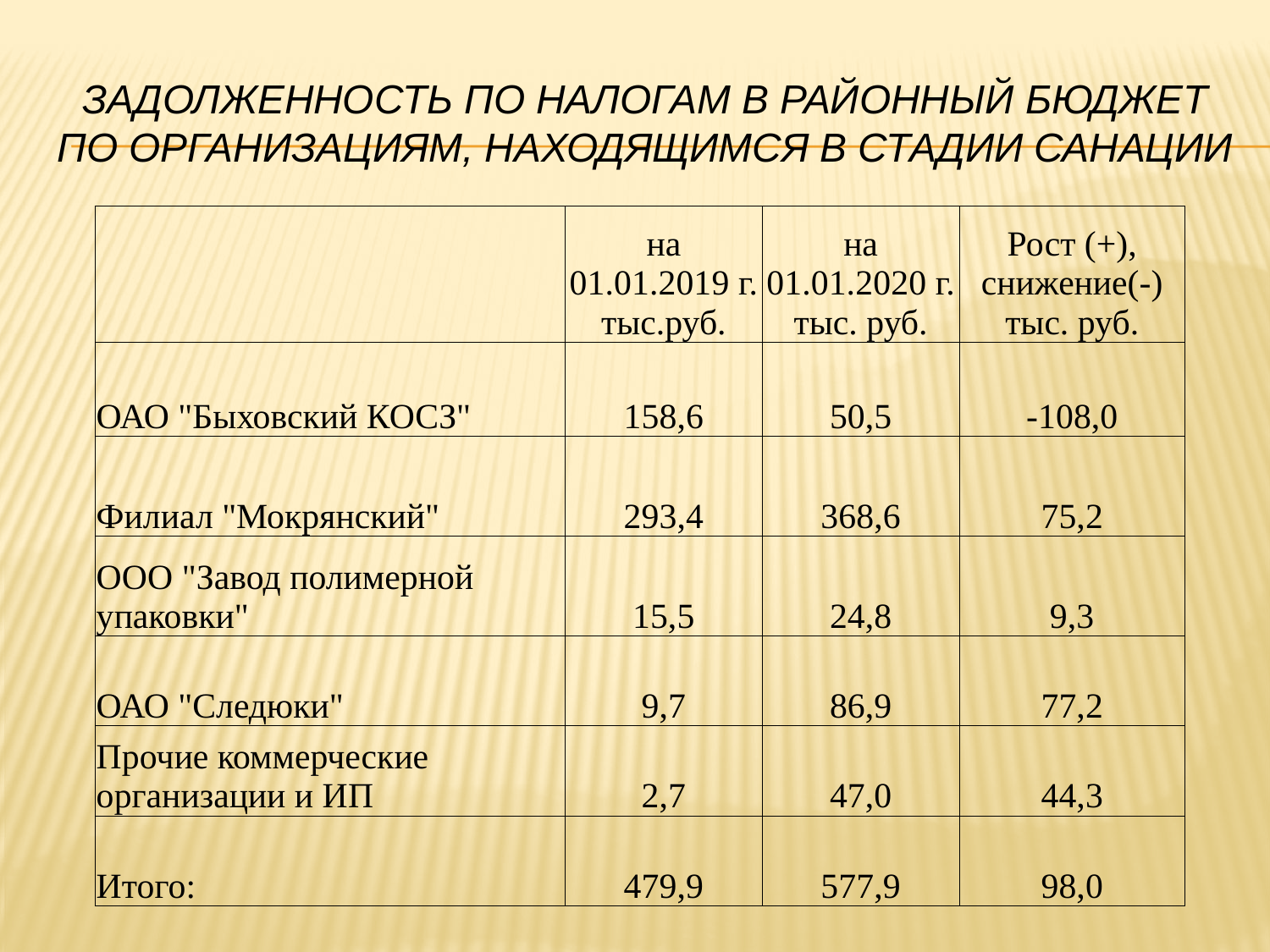

# Задолженность по налогам в районный бюджет по организациям, находящимся в стадии санации
|  | на 01.01.2019 г. тыс.руб. | на 01.01.2020 г. тыс. руб. | Рост (+), снижение(-) тыс. руб. |
| --- | --- | --- | --- |
| ОАО "Быховский КОСЗ" | 158,6 | 50,5 | -108,0 |
| Филиал "Мокрянский" | 293,4 | 368,6 | 75,2 |
| ООО "Завод полимерной упаковки" | 15,5 | 24,8 | 9,3 |
| ОАО "Следюки" | 9,7 | 86,9 | 77,2 |
| Прочие коммерческие организации и ИП | 2,7 | 47,0 | 44,3 |
| Итого: | 479,9 | 577,9 | 98,0 |